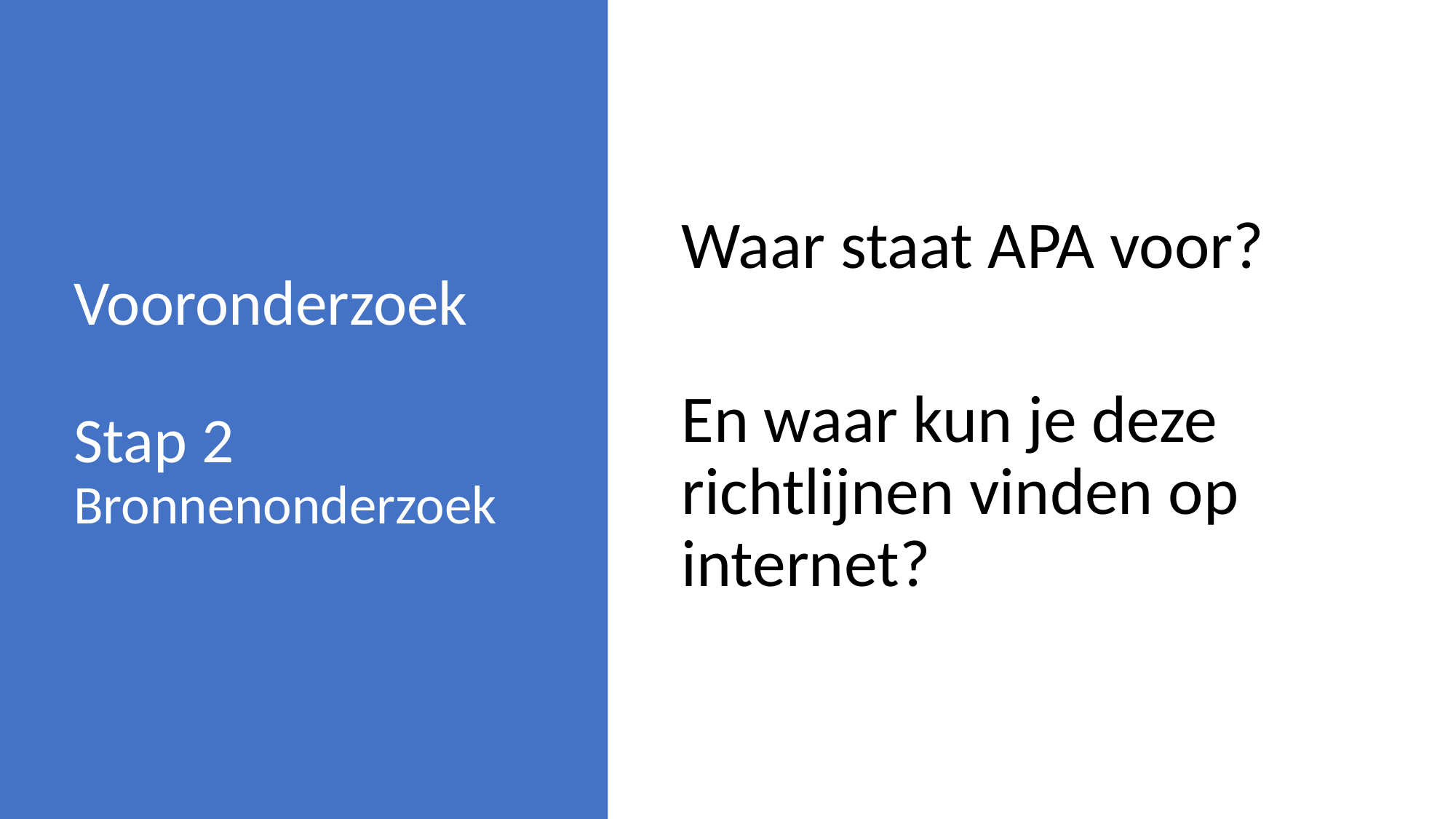

# Vooronderzoek Stap 2 Bronnenonderzoek
Waar staat APA voor?

En waar kun je deze richtlijnen vinden op internet?